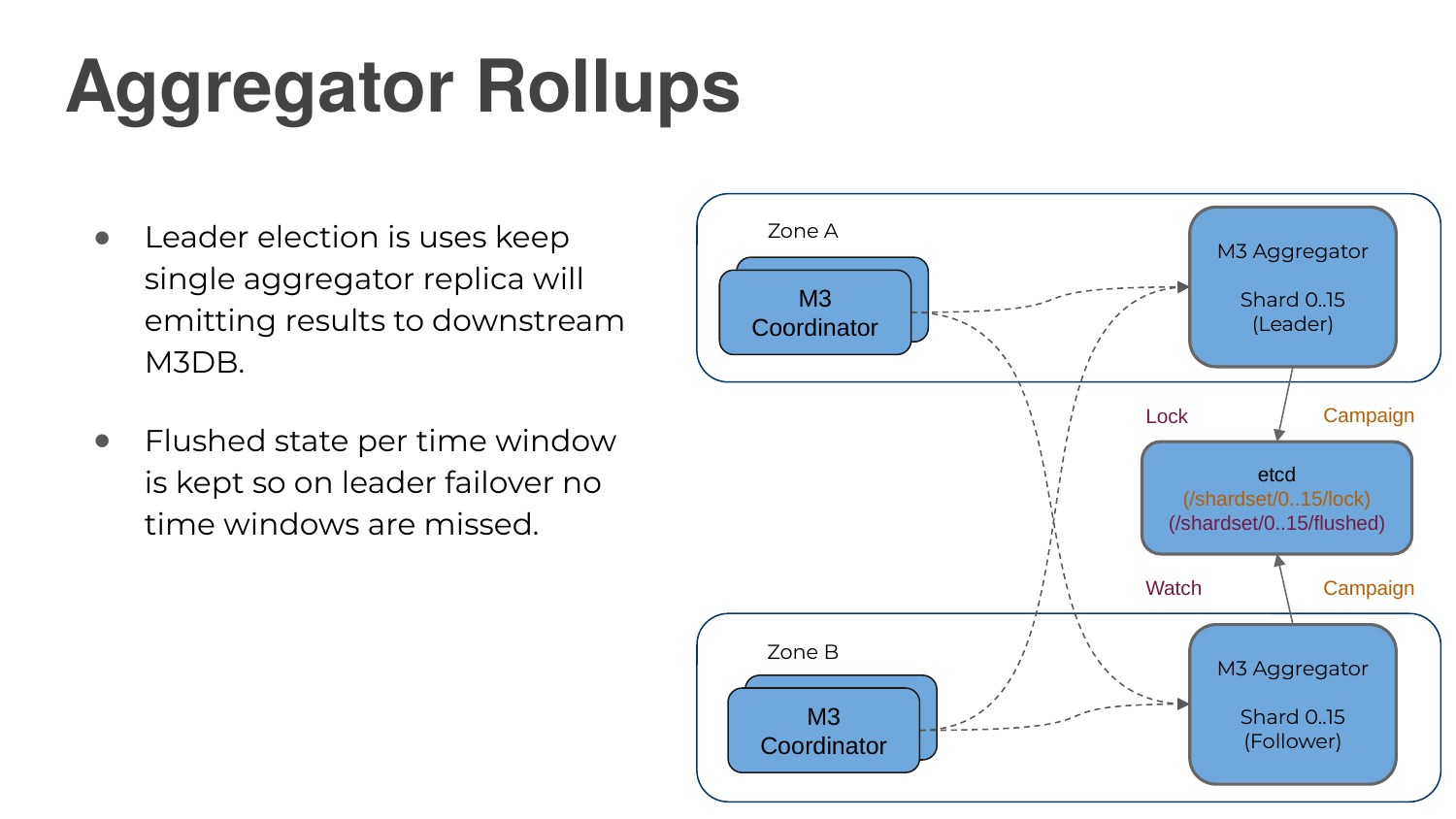

# Aggregator Rollups
Reliable aggregation with replication

Leader election is uses keep single aggregator replica will emitting results to downstream M3DB.
Flushed state per time window is kept so on leader failover no time windows are missed.
Zone A
M3 Aggregator
Shard 0..15
(Leader)
M3 Coordinator
M3 Coordinator
Campaign
Lock
etcd
(/shardset/0..15/lock)
(/shardset/0..15/flushed)
Watch
Campaign

Zone B
M3 Aggregator
Shard 0..15
(Follower)
M3 Coordinator
M3 Coordinator